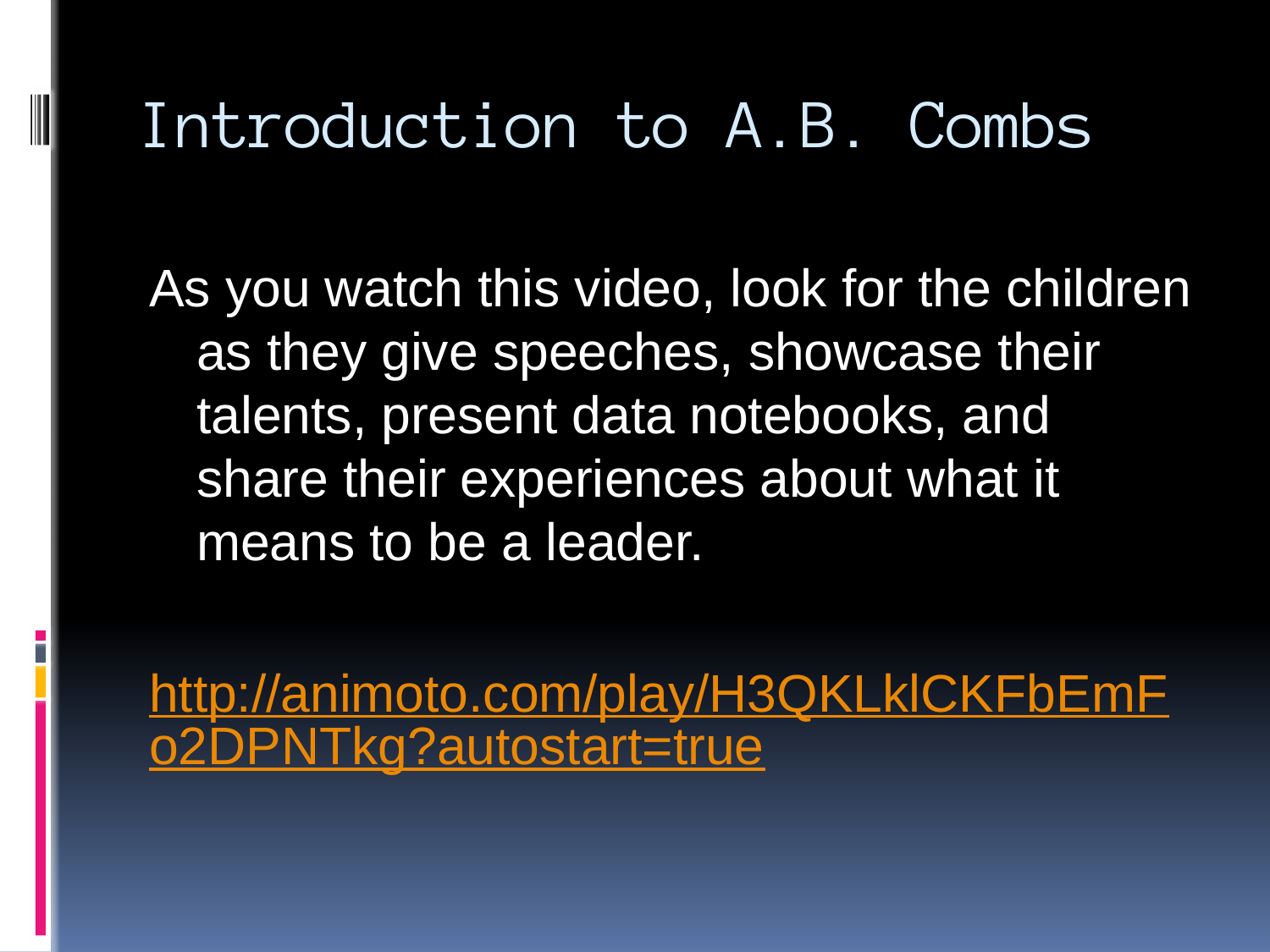

# Introduction to A.B. Combs
As you watch this video, look for the children as they give speeches, showcase their talents, present data notebooks, and share their experiences about what it means to be a leader.

http://animoto.com/play/H3QKLklCKFbEmFo2DPNTkg?autostart=true